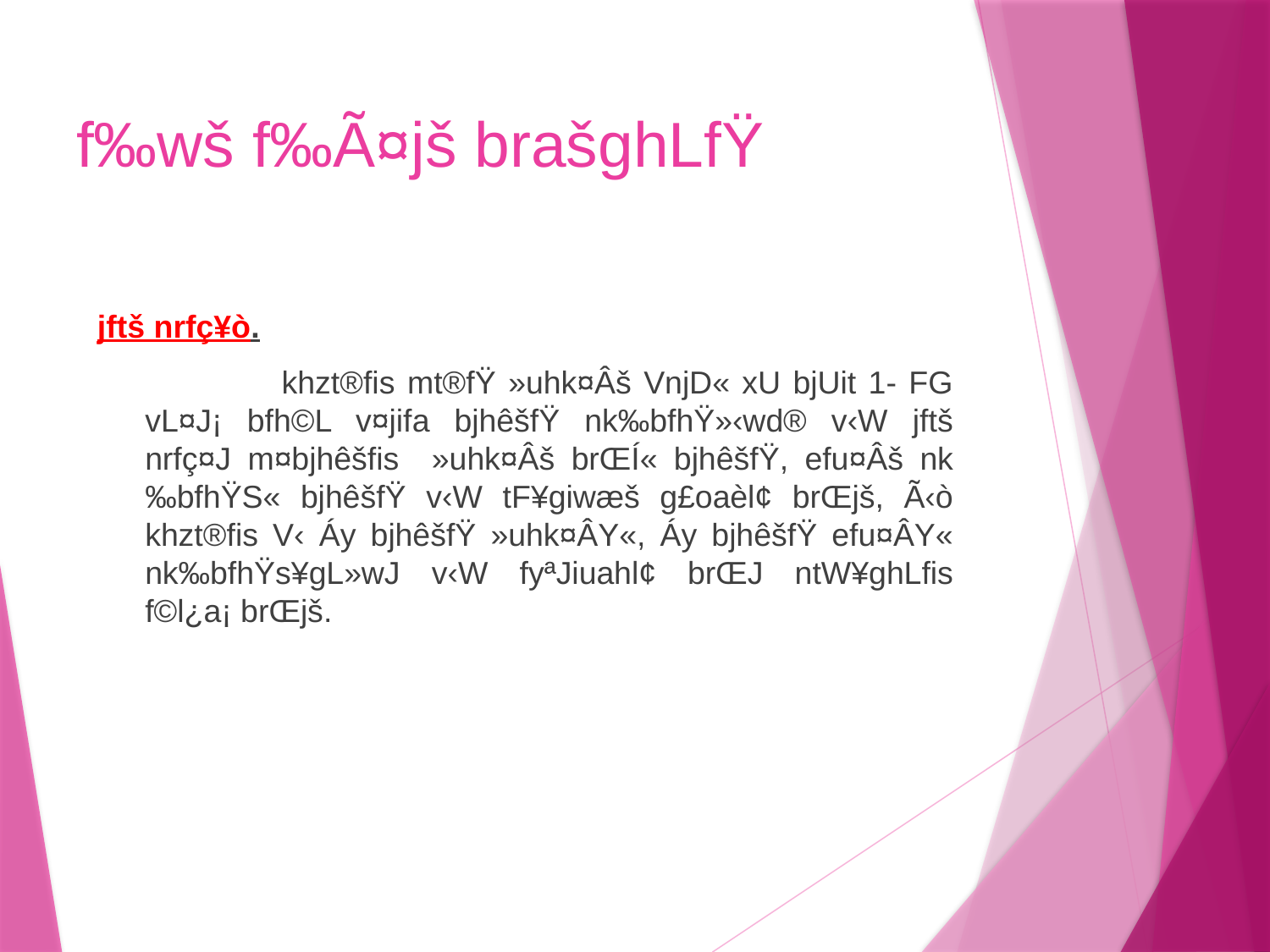

# f‰wš f‰Ã¤jš brašghLfŸ
jftš nrfç¥ò.
               khzt®fis mt®fŸ »uhk¤Âš VnjD« xU bjUit 1- FG vL¤J¡ bfh©L v¤jifa bjhêšfŸ nk‰bfhŸ»‹wd® v‹W jftš nrfç¤J m¤bjhêšfis  »uhk¤Âš brŒÍ« bjhêšfŸ, efu¤Âš nk‰bfhŸS« bjhêšfŸ v‹W tF¥giwæš g£oaèl¢ brŒjš, Ã‹ò khzt®fis V‹ Áy bjhêšfŸ »uhk¤ÂY«, Áy bjhêšfŸ efu¤ÂY« nk‰bfhŸs¥gL»wJ v‹W fyªJiuahl¢ brŒJ ntW¥ghLfis f©l¿a¡ brŒjš.